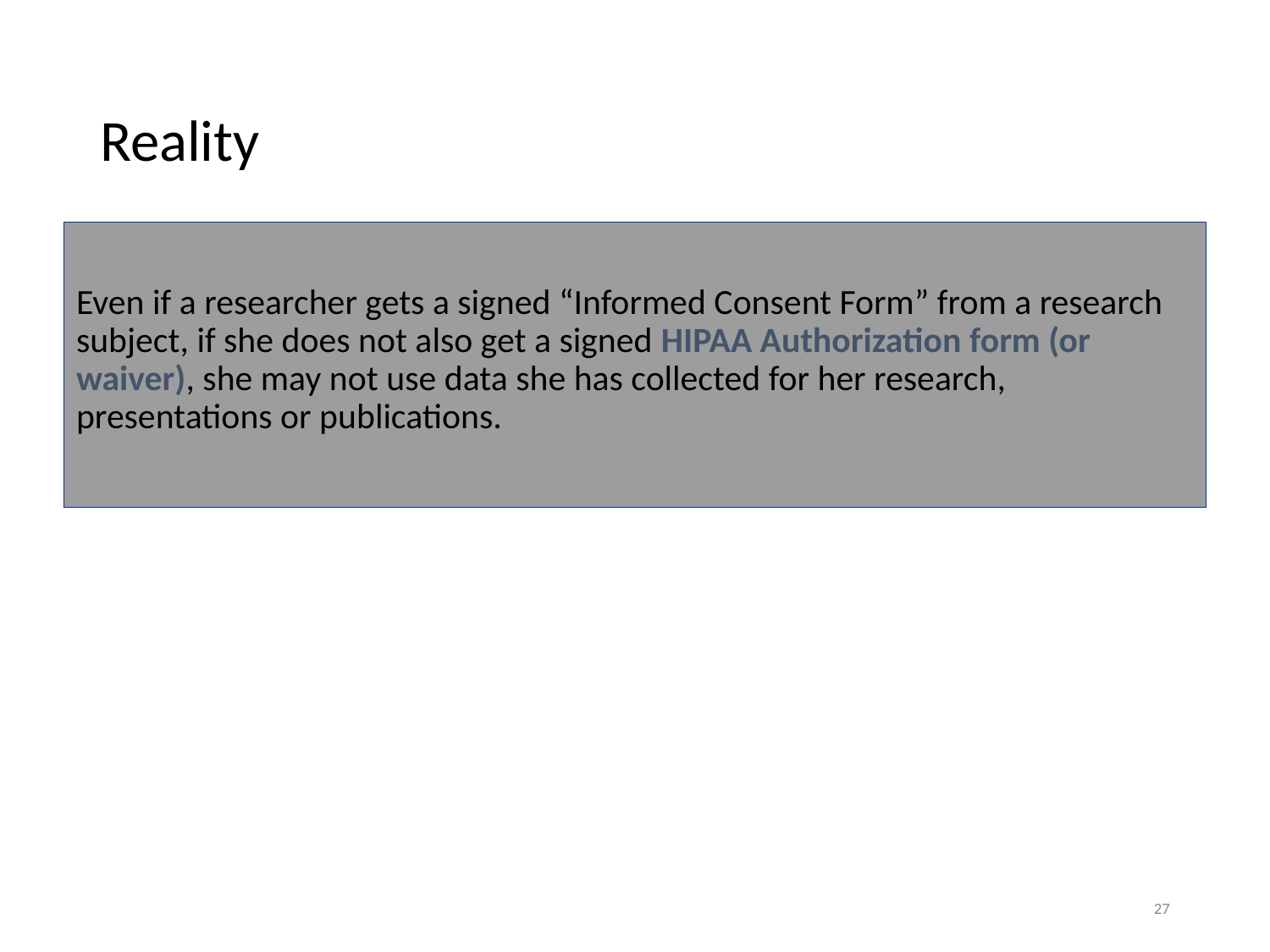

# Reality

Even if a researcher gets a signed “Informed Consent Form” from a research subject, if she does not also get a signed HIPAA Authorization form (or waiver), she may not use data she has collected for her research, presentations or publications.
27